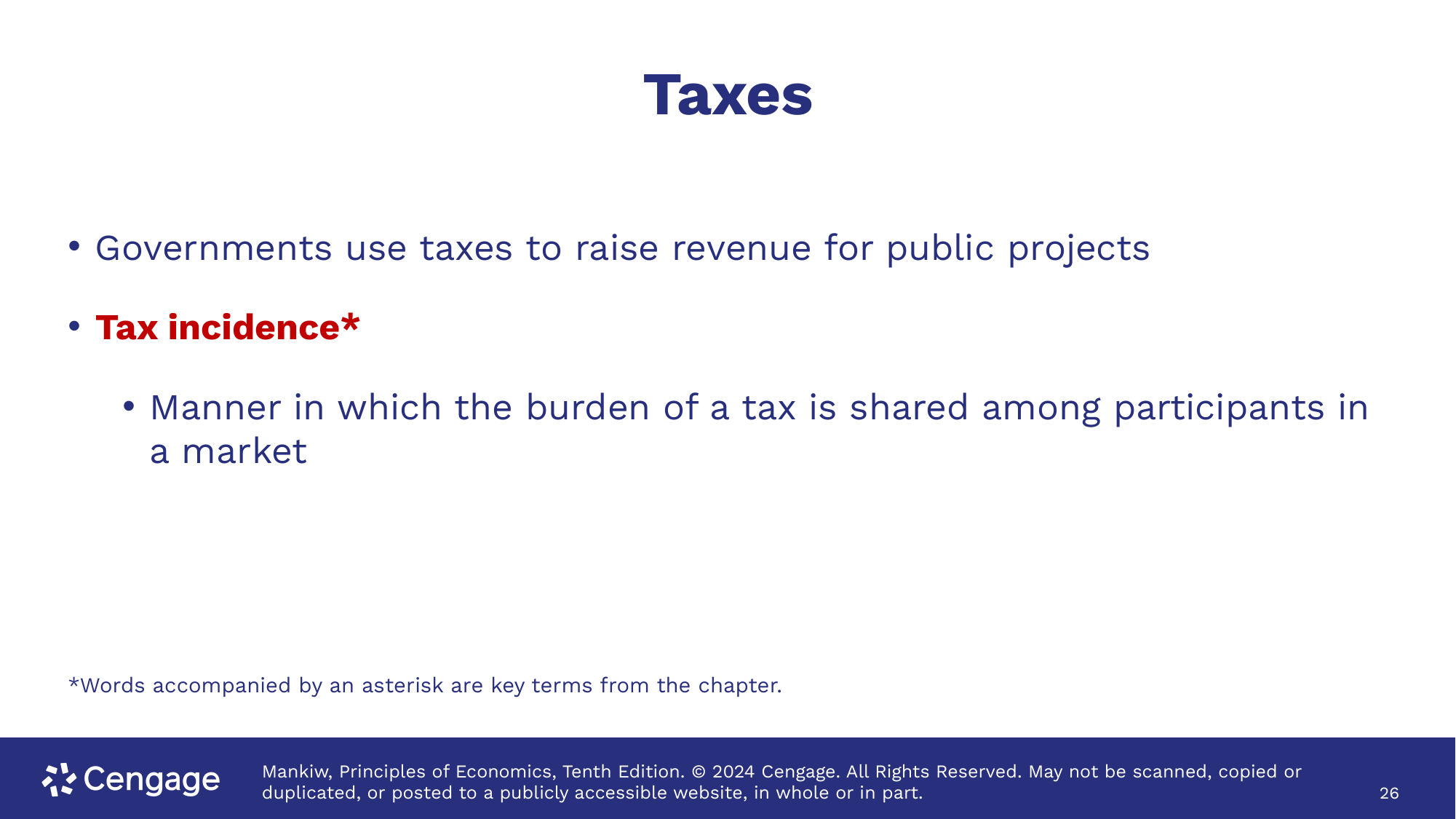

# Taxes
Governments use taxes to raise revenue for public projects
Tax incidence*
Manner in which the burden of a tax is shared among participants in a market
*Words accompanied by an asterisk are key terms from the chapter.